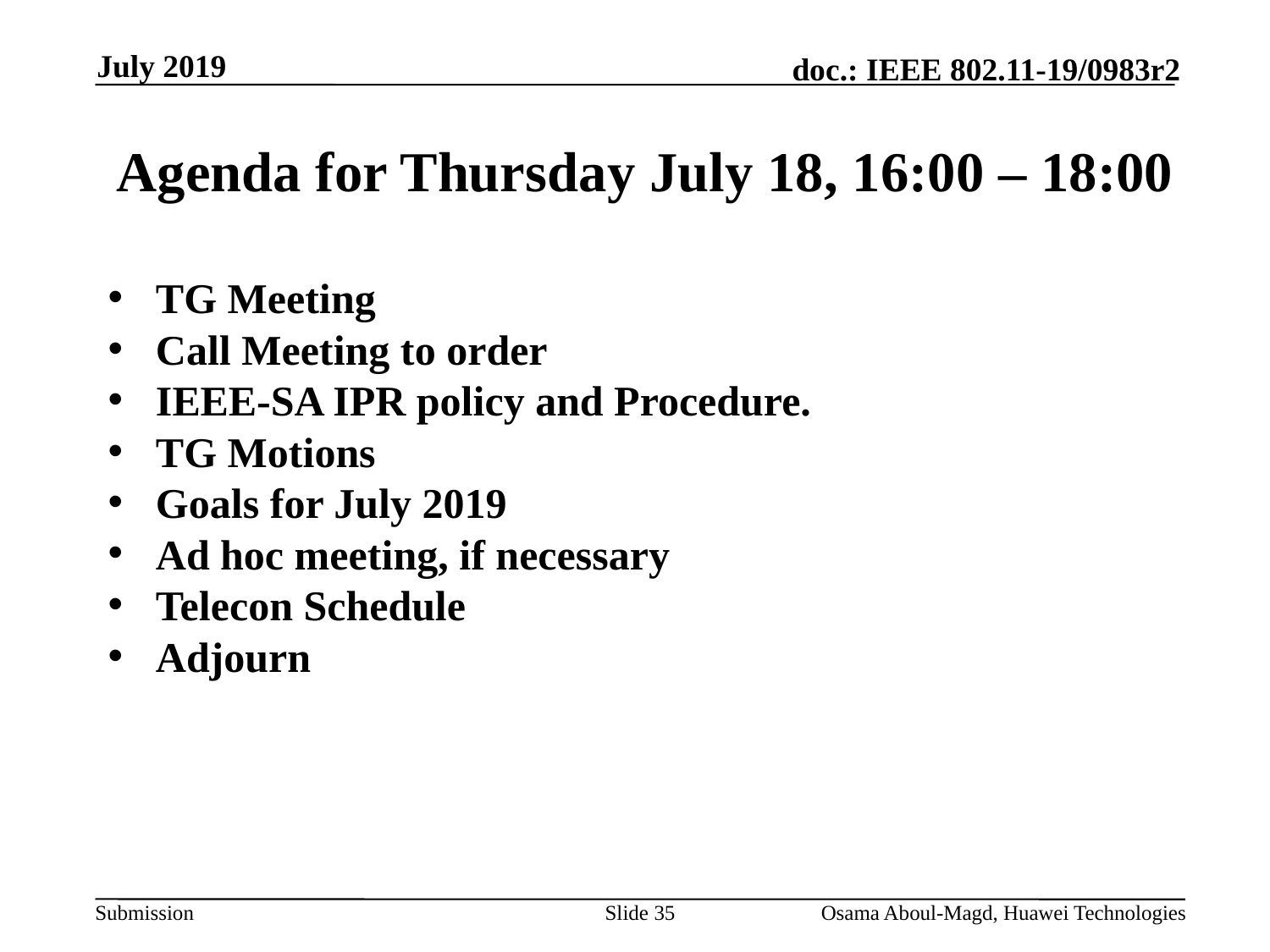

July 2019
# Agenda for Thursday July 18, 16:00 – 18:00
TG Meeting
Call Meeting to order
IEEE-SA IPR policy and Procedure.
TG Motions
Goals for July 2019
Ad hoc meeting, if necessary
Telecon Schedule
Adjourn

Slide 35
Osama Aboul-Magd, Huawei Technologies